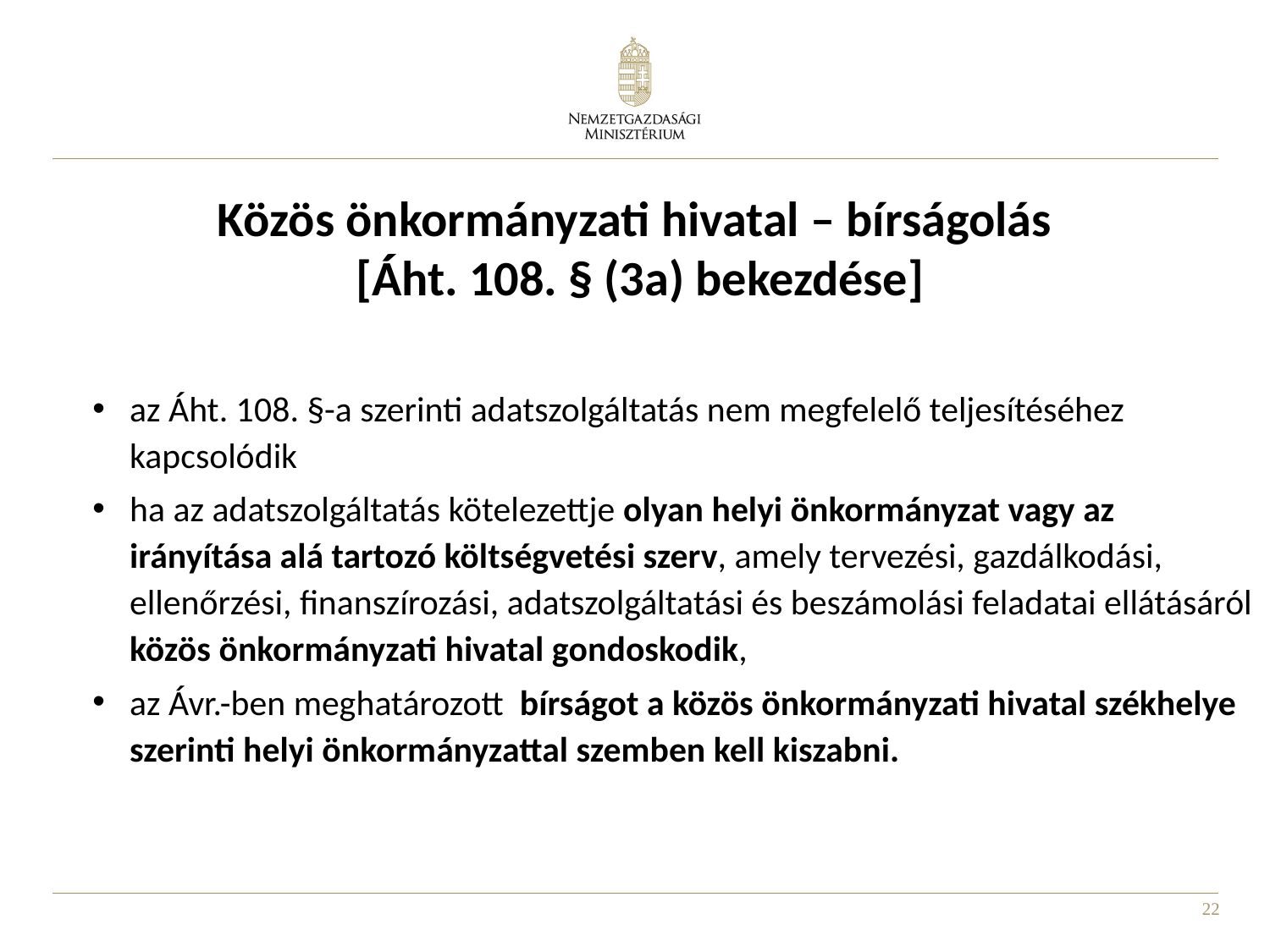

# Közös önkormányzati hivatal – bírságolás [Áht. 108. § (3a) bekezdése]
az Áht. 108. §-a szerinti adatszolgáltatás nem megfelelő teljesítéséhez kapcsolódik
ha az adatszolgáltatás kötelezettje olyan helyi önkormányzat vagy az irányítása alá tartozó költségvetési szerv, amely tervezési, gazdálkodási, ellenőrzési, finanszírozási, adatszolgáltatási és beszámolási feladatai ellátásáról közös önkormányzati hivatal gondoskodik,
az Ávr.-ben meghatározott  bírságot a közös önkormányzati hivatal székhelye szerinti helyi önkormányzattal szemben kell kiszabni.